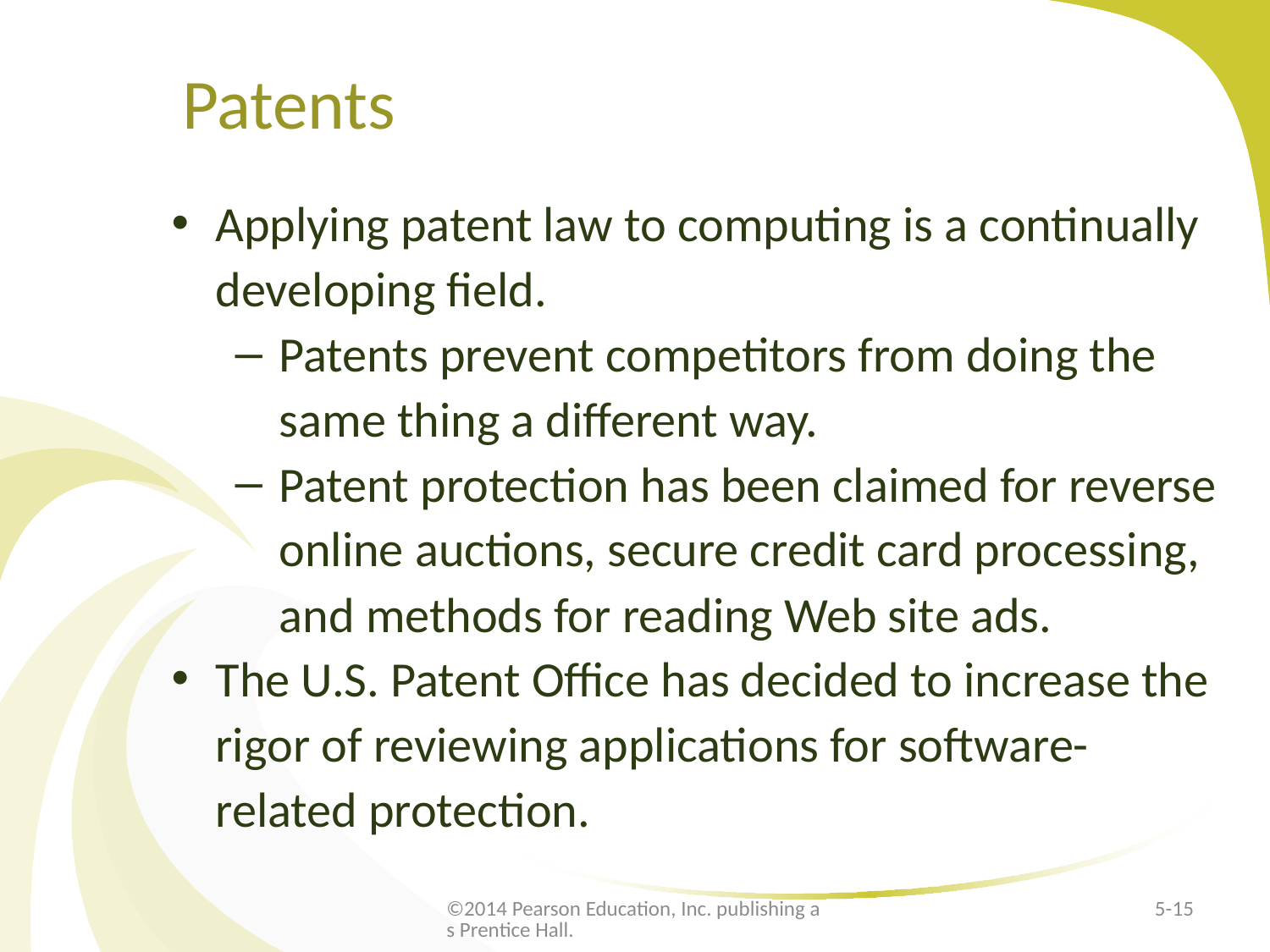

# Patents
Applying patent law to computing is a continually developing field.
Patents prevent competitors from doing the same thing a different way.
Patent protection has been claimed for reverse online auctions, secure credit card processing, and methods for reading Web site ads.
The U.S. Patent Office has decided to increase the rigor of reviewing applications for software-related protection.
©2014 Pearson Education, Inc. publishing as Prentice Hall.
5-15